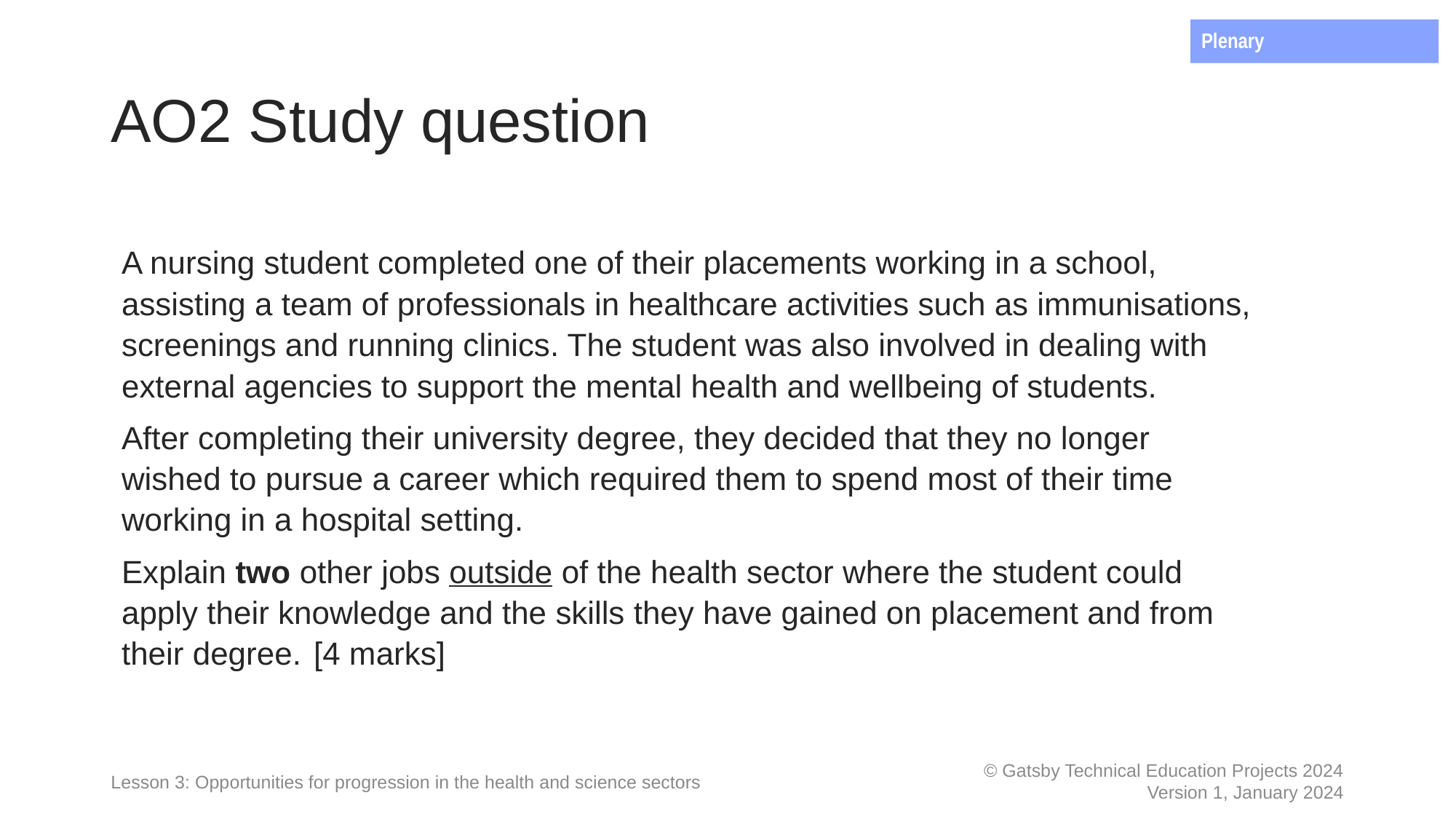

Plenary
# AO2 Study question
A nursing student completed one of their placements working in a school, assisting a team of professionals in healthcare activities such as immunisations, screenings and running clinics. The student was also involved in dealing with external agencies to support the mental health and wellbeing of students.
After completing their university degree, they decided that they no longer wished to pursue a career which required them to spend most of their time working in a hospital setting.
Explain two other jobs outside of the health sector where the student could apply their knowledge and the skills they have gained on placement and from their degree. 																		[4 marks]
Lesson 3: Opportunities for progression in the health and science sectors